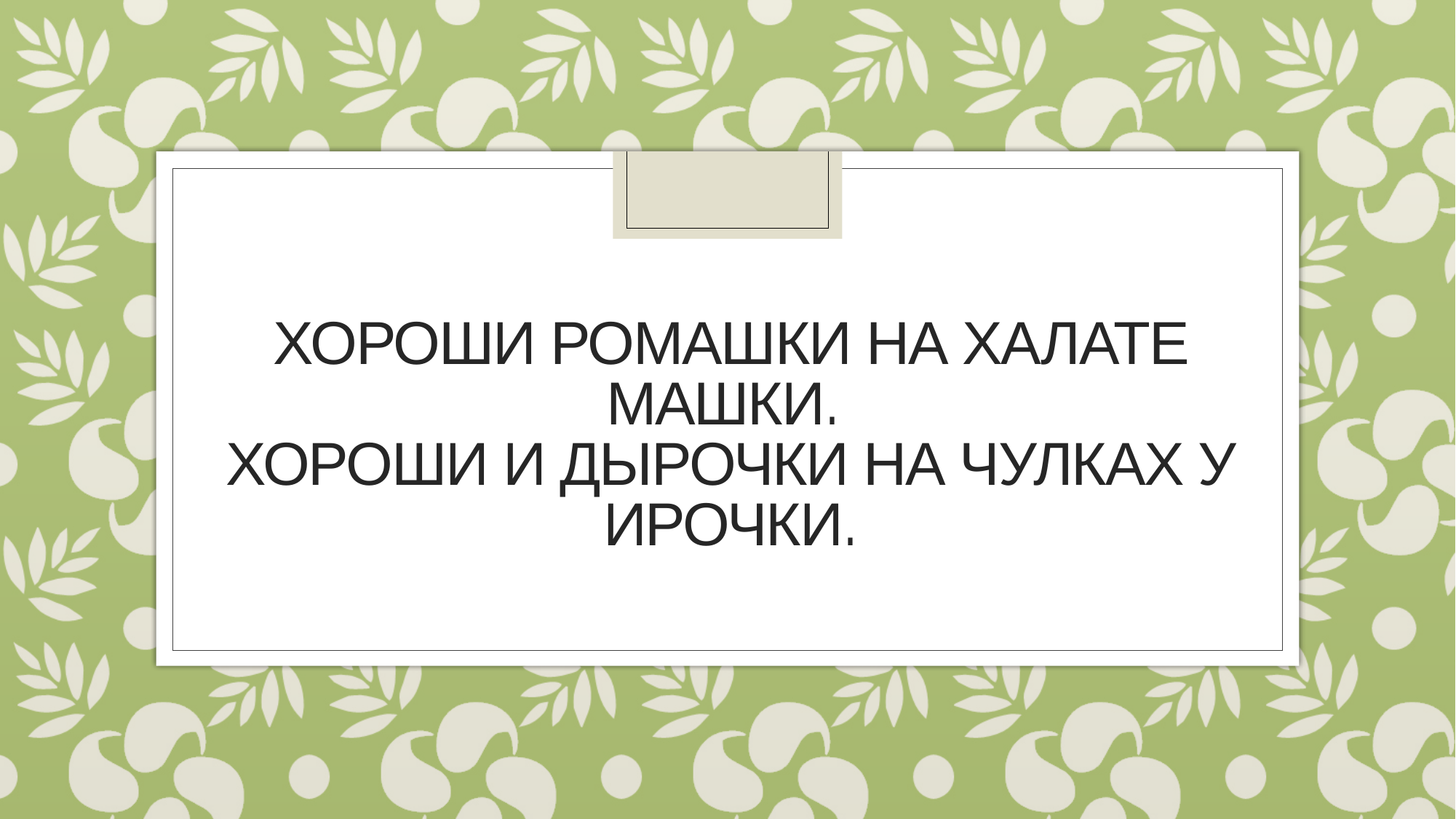

# Хороши ромашки на халате Машки.  Хороши и дырочки на чулках у Ирочки.